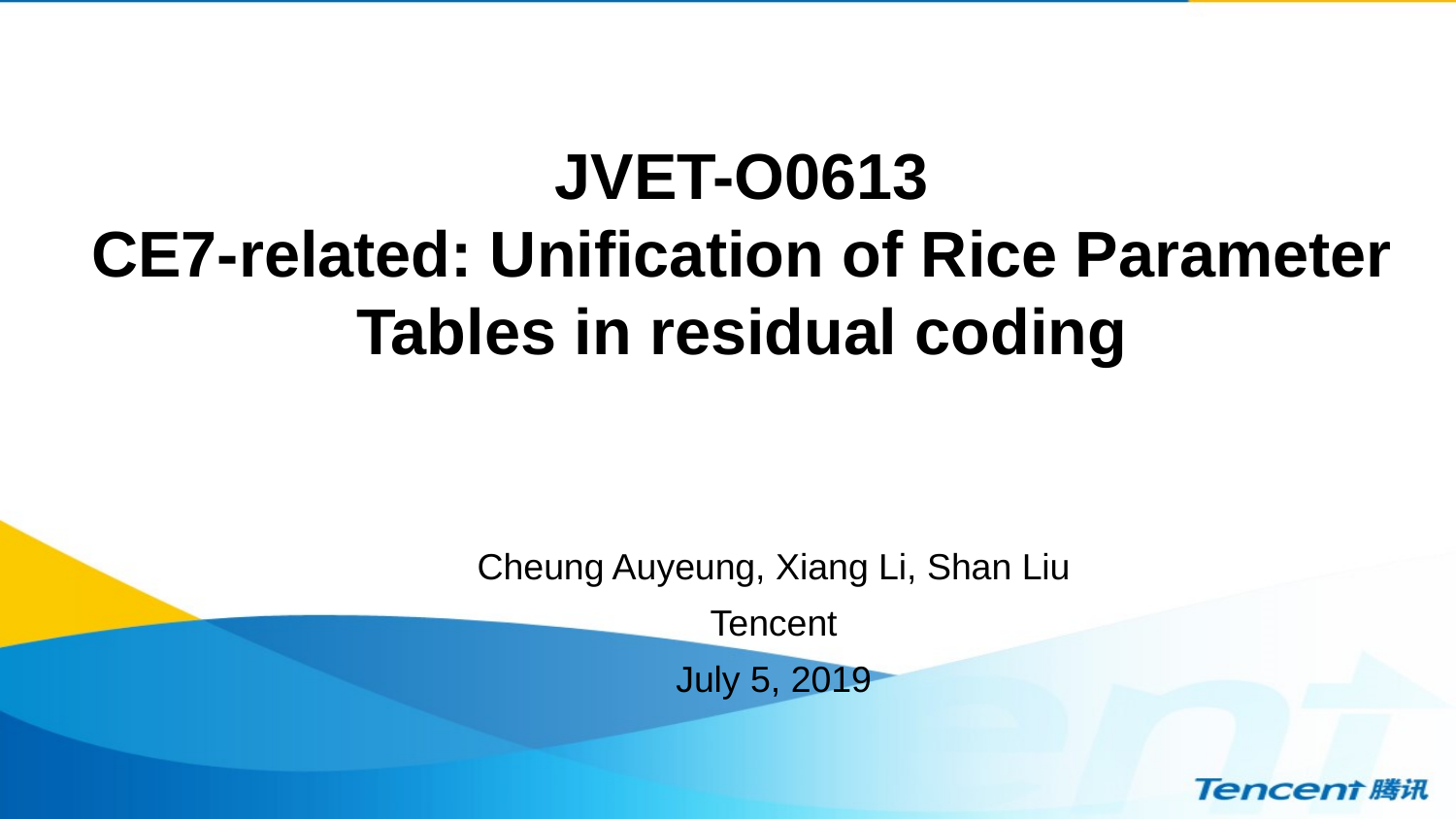

JVET-O0613
CE7-related: Unification of Rice Parameter Tables in residual coding

Cheung Auyeung, Xiang Li, Shan Liu
Tencent
July 5, 2019